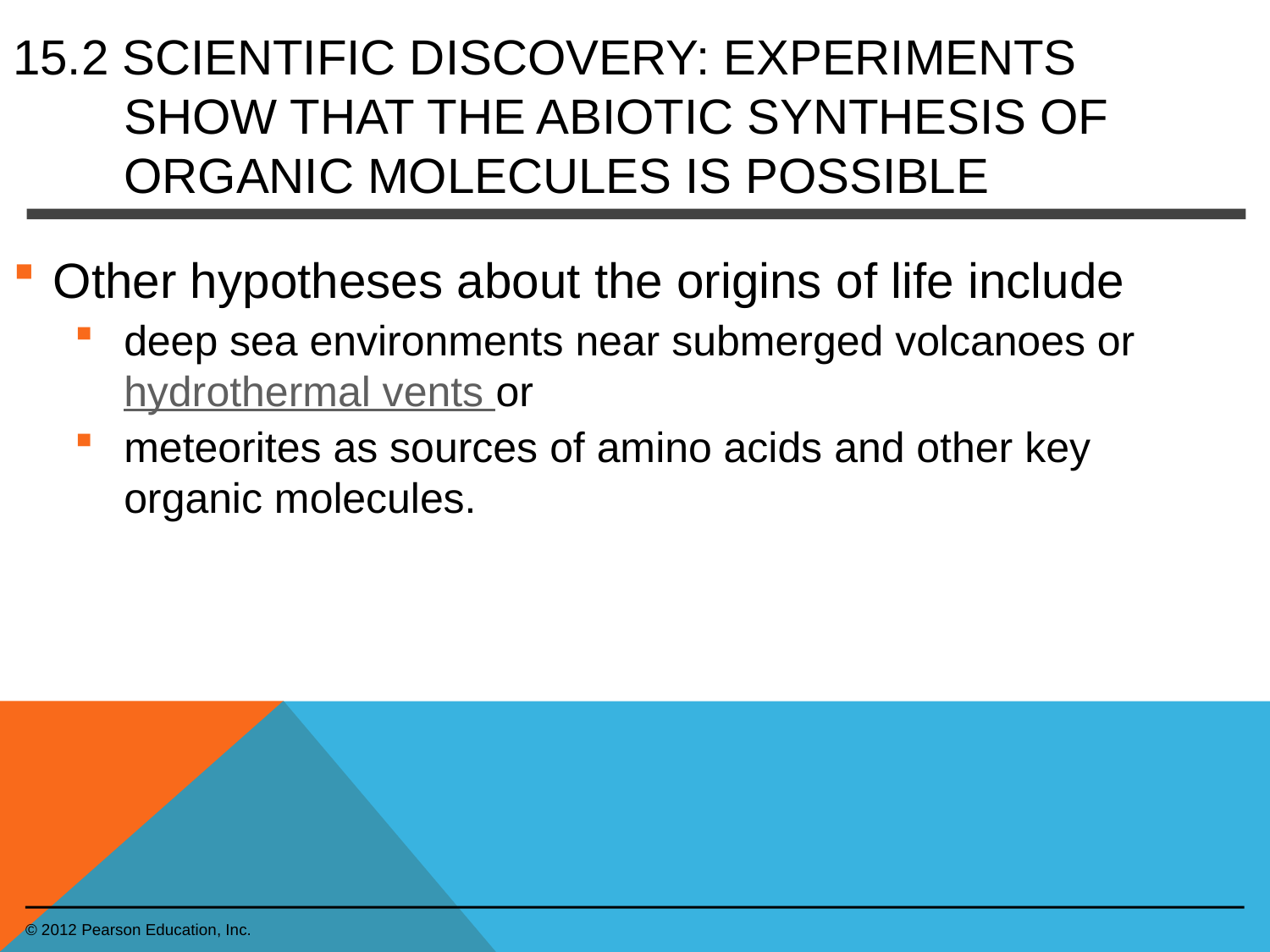

15.2 SCIENTIFIC DISCOVERY: Experiments show that the abiotic synthesis of organic molecules is possible
0

Other hypotheses about the origins of life include
deep sea environments near submerged volcanoes or hydrothermal vents or
meteorites as sources of amino acids and other key organic molecules.

© 2012 Pearson Education, Inc.